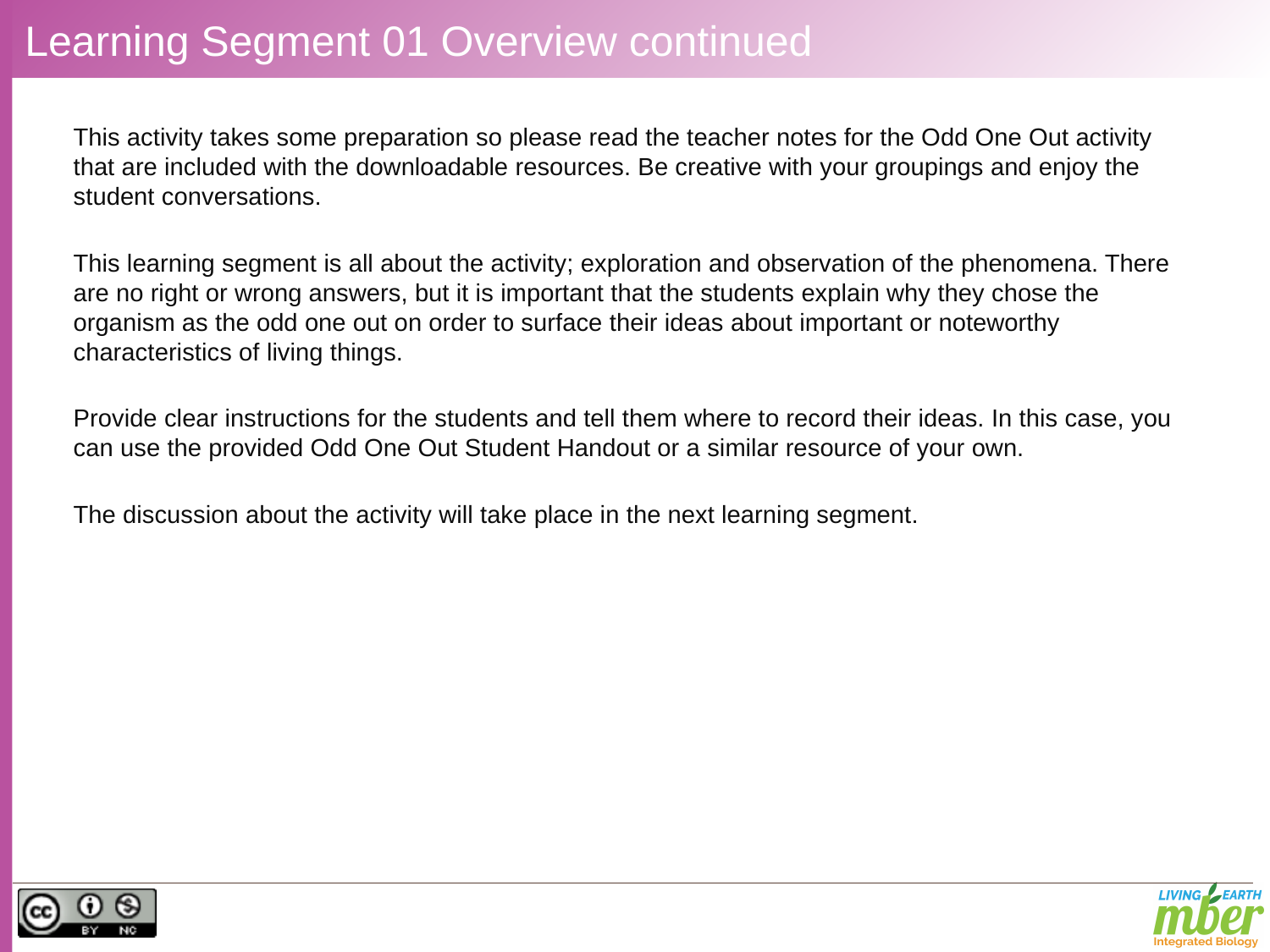

# Learning Segment 01 Overview continued
This activity takes some preparation so please read the teacher notes for the Odd One Out activity that are included with the downloadable resources. Be creative with your groupings and enjoy the student conversations.
This learning segment is all about the activity; exploration and observation of the phenomena. There are no right or wrong answers, but it is important that the students explain why they chose the organism as the odd one out on order to surface their ideas about important or noteworthy characteristics of living things.
Provide clear instructions for the students and tell them where to record their ideas. In this case, you can use the provided Odd One Out Student Handout or a similar resource of your own.
The discussion about the activity will take place in the next learning segment.